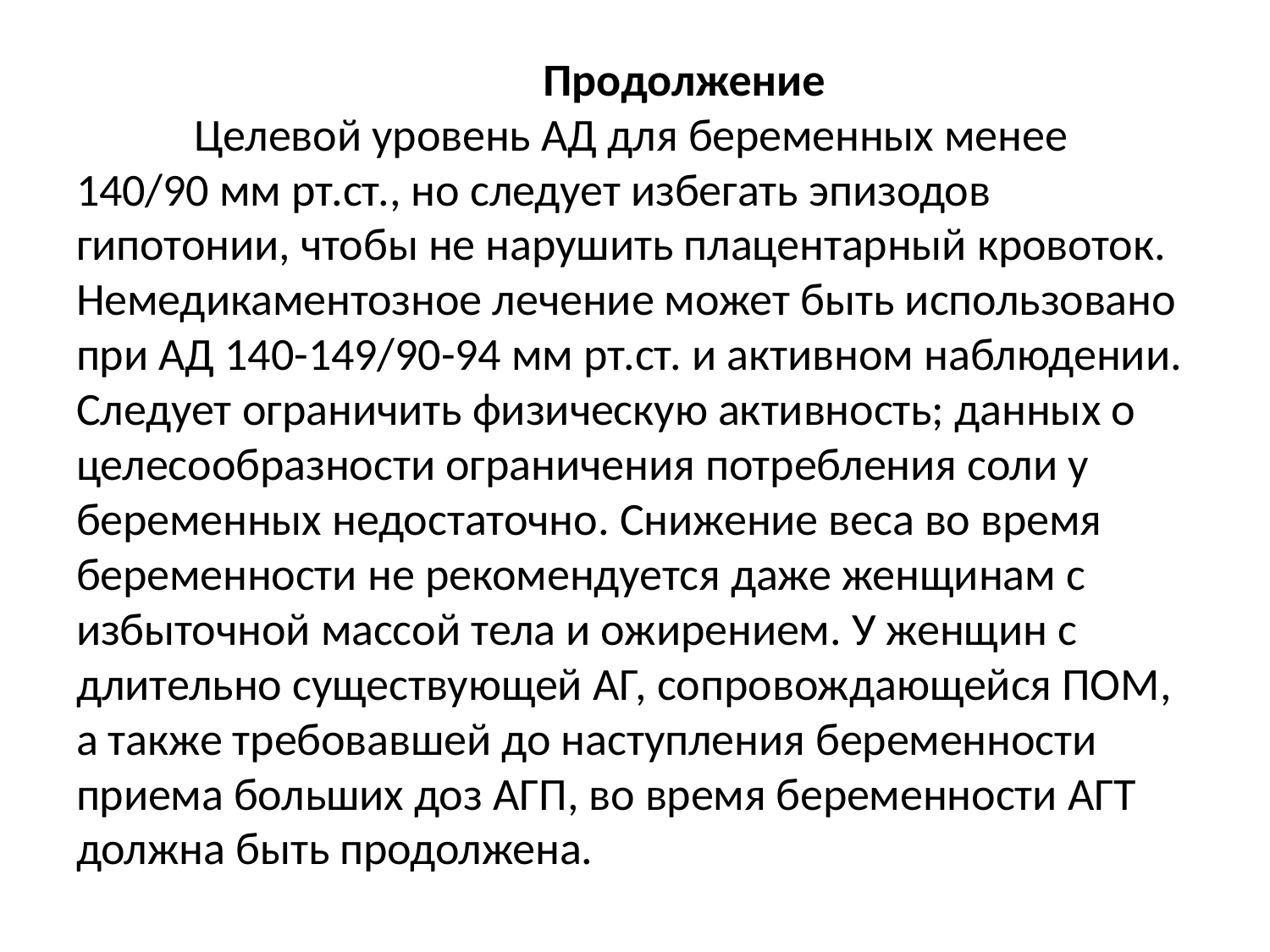

# Продолжение Целевой уровень АД для беременных менее 140/90 мм рт.ст., но следует избегать эпизодов гипотонии, чтобы не нарушить плацентарный кровоток. Немедикаментозное лечение может быть использовано при АД 140-149/90-94 мм рт.ст. и активном наблюдении. Следует ограничить физическую активность; данных о целесообразности ограничения потребления соли у беременных недостаточно. Снижение веса во время беременности не рекомендуется даже женщинам с избыточной массой тела и ожирением. У женщин с длительно существующей АГ, сопровождающейся ПОМ, а также требовавшей до наступления беременности приема больших доз АГП, во время беременности АГТ должна быть продолжена.